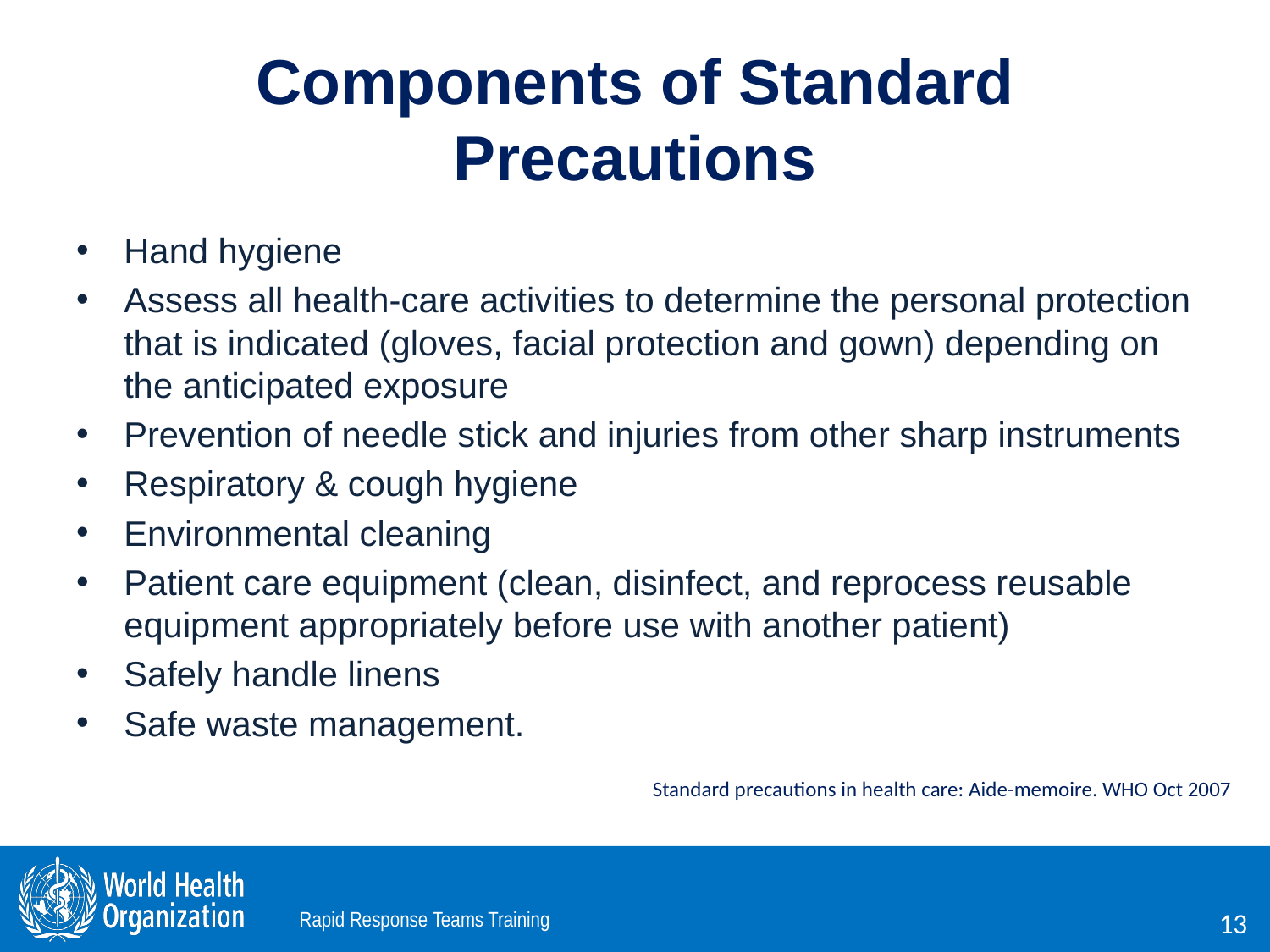

# Components of Standard Precautions
Hand hygiene
Assess all health-care activities to determine the personal protection that is indicated (gloves, facial protection and gown) depending on the anticipated exposure
Prevention of needle stick and injuries from other sharp instruments
Respiratory & cough hygiene
Environmental cleaning
Patient care equipment (clean, disinfect, and reprocess reusable equipment appropriately before use with another patient)
Safely handle linens
Safe waste management.

 Standard precautions in health care: Aide-memoire. WHO Oct 2007
http://www.who.int/csr/resources/publications/EPR_AM2_E7.pdf.